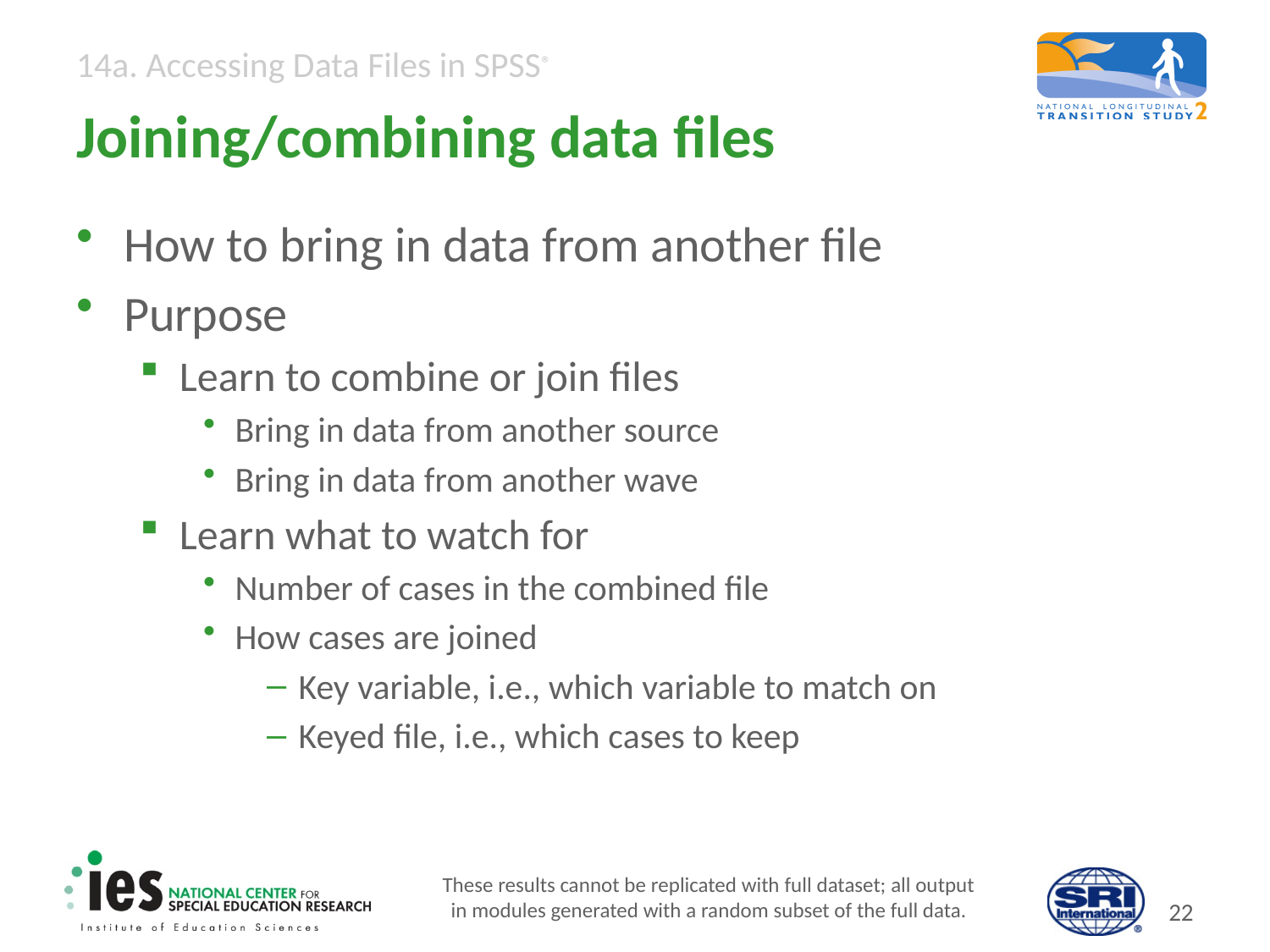

# Joining/combining data files
How to bring in data from another file
Purpose
Learn to combine or join files
Bring in data from another source
Bring in data from another wave
Learn what to watch for
Number of cases in the combined file
How cases are joined
Key variable, i.e., which variable to match on
Keyed file, i.e., which cases to keep
These results cannot be replicated with full dataset; all output
in modules generated with a random subset of the full data.
22